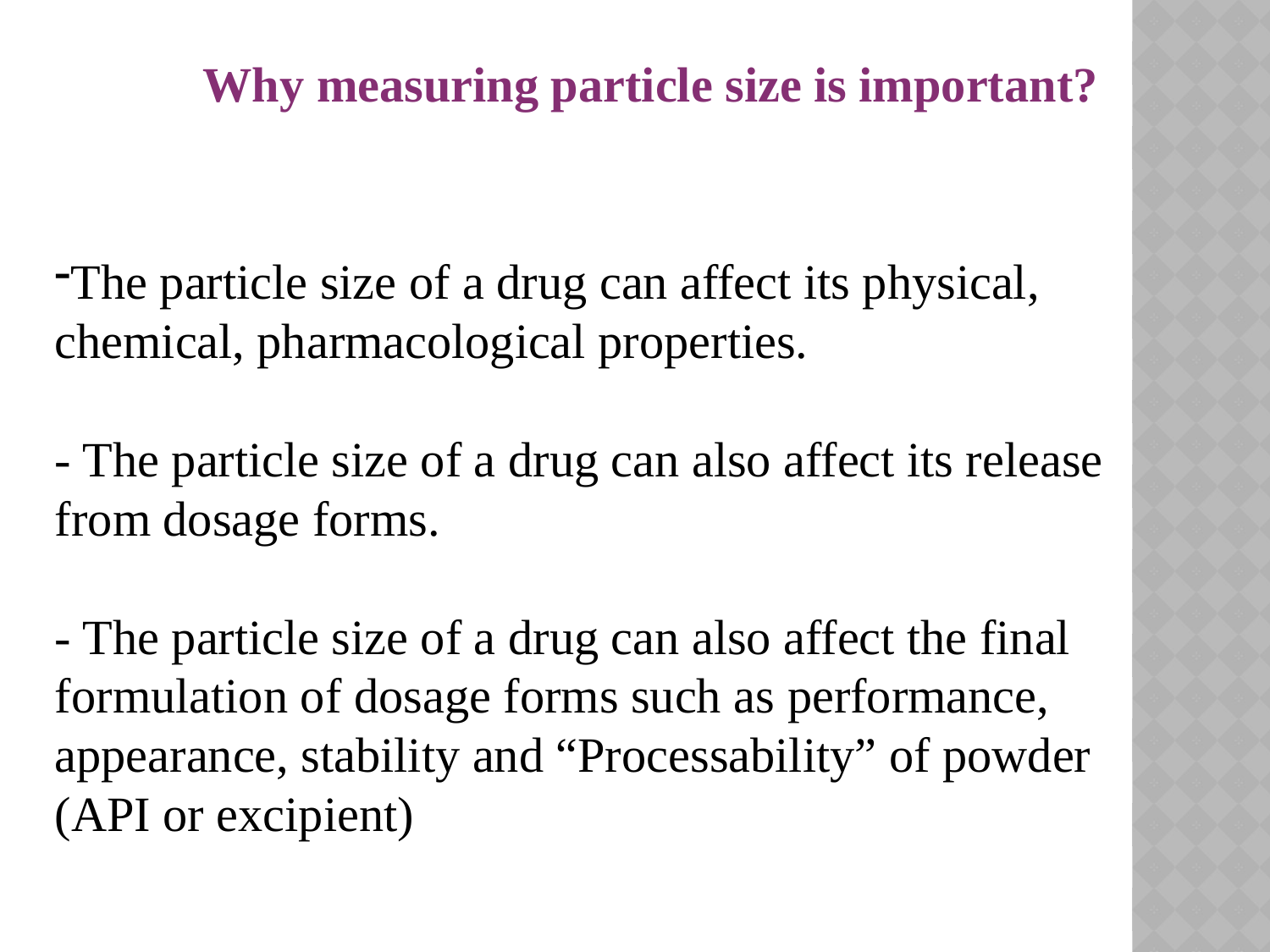

Why measuring particle size is important?

The particle size of a drug can affect its physical, chemical, pharmacological properties.
- The particle size of a drug can also affect its release from dosage forms.
- The particle size of a drug can also affect the final formulation of dosage forms such as performance, appearance, stability and “Processability” of powder (API or excipient)